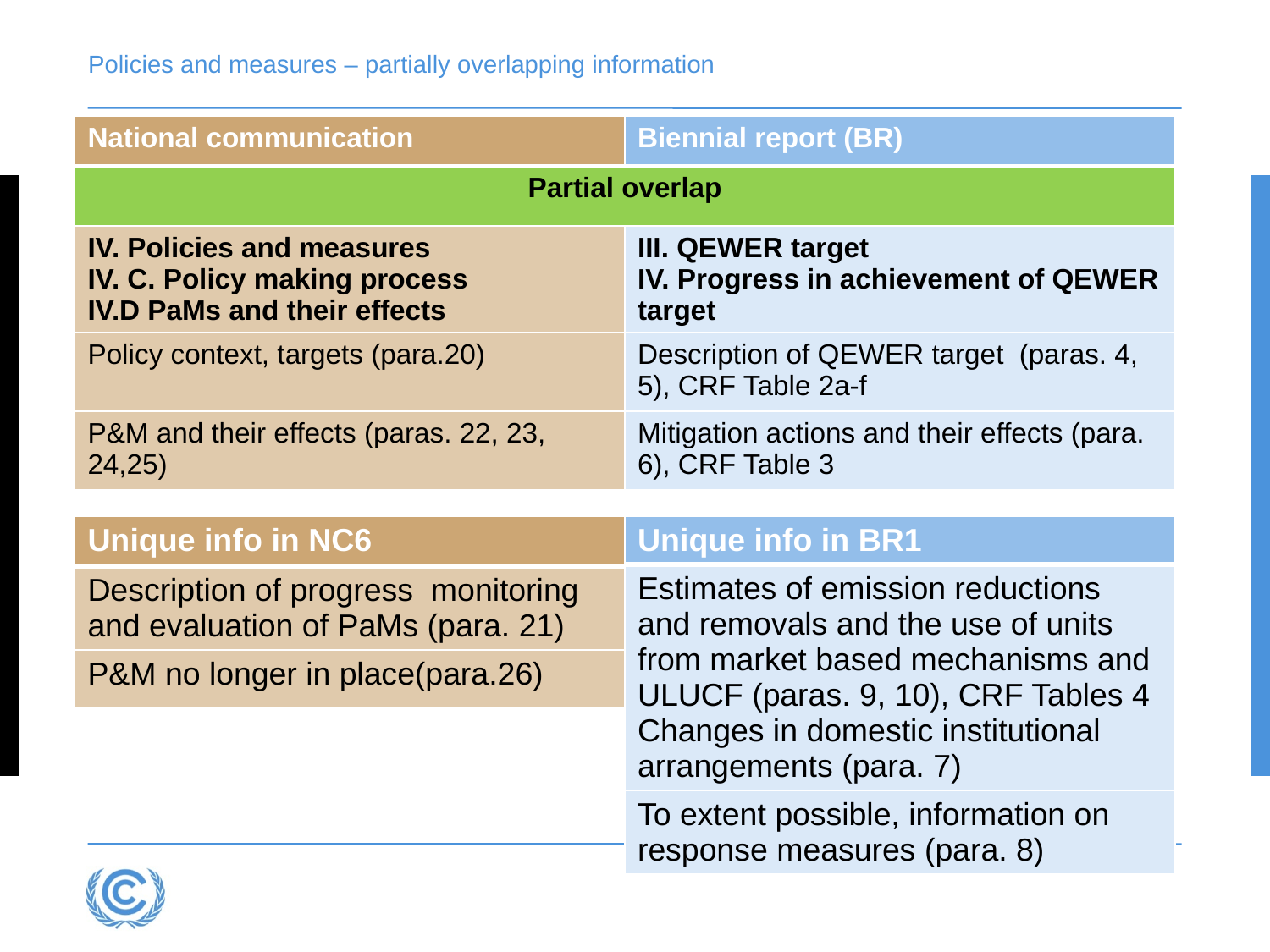

# Policies and measures – partially overlapping information
| National communication | Biennial report (BR) |
| --- | --- |
| Partial overlap |  |
| IV. Policies and measures IV. C. Policy making process IV.D PaMs and their effects | III. QEWER target IV. Progress in achievement of QEWER target |
| Policy context, targets (para.20) | Description of QEWER target (paras. 4, 5), CRF Table 2a-f |
| P&M and their effects (paras. 22, 23, 24,25) | Mitigation actions and their effects (para. 6), CRF Table 3 |
| Unique info in NC6 |
| --- |
| Description of progress monitoring and evaluation of PaMs (para. 21) |
| P&M no longer in place(para.26) |
| Unique info in BR1 |
| --- |
| Estimates of emission reductions and removals and the use of units from market based mechanisms and ULUCF (paras. 9, 10), CRF Tables 4 Changes in domestic institutional arrangements (para. 7) |
| To extent possible, information on response measures (para. 8) |